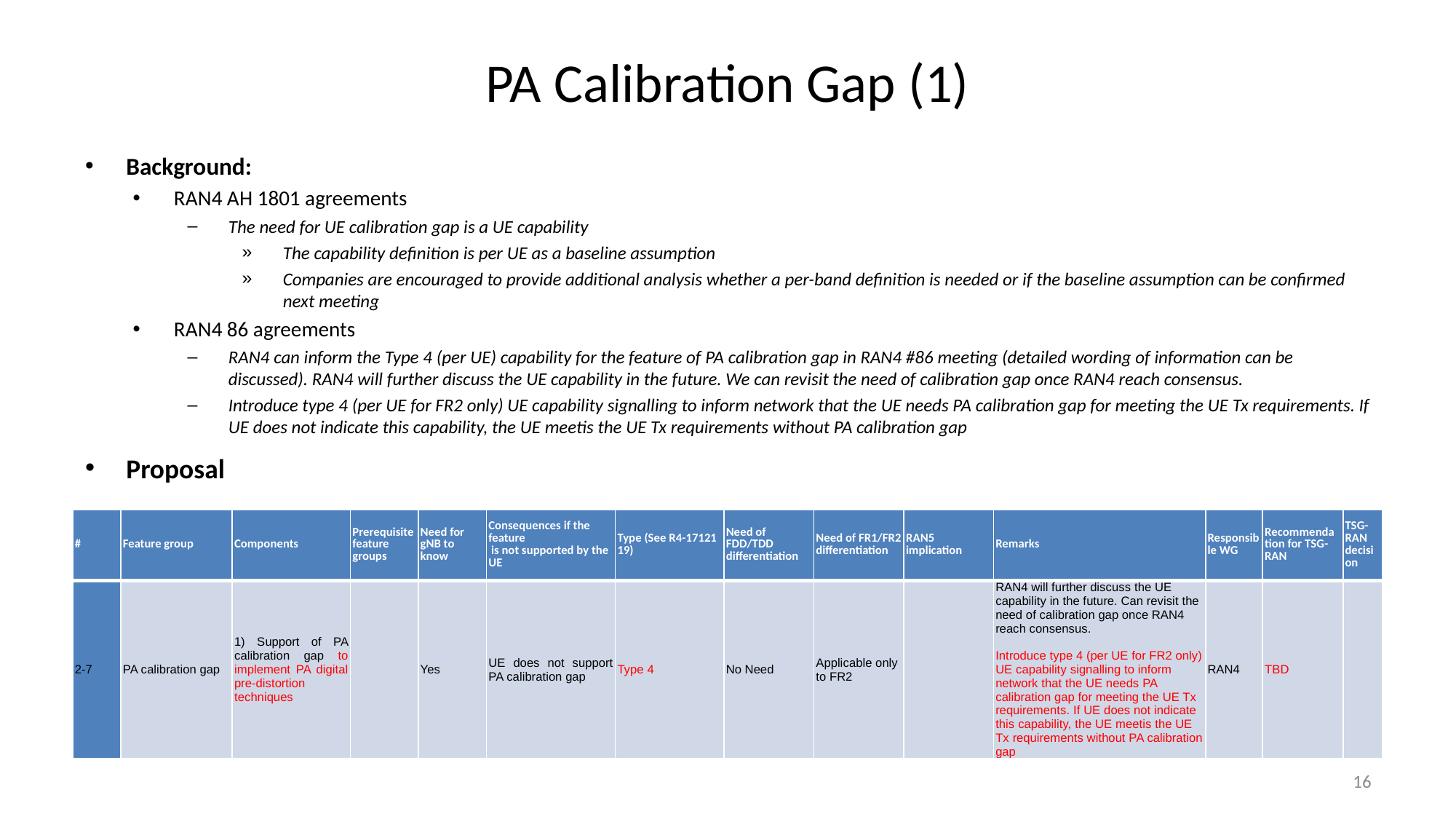

# PA Calibration Gap (1)
Background:
RAN4 AH 1801 agreements
The need for UE calibration gap is a UE capability
The capability definition is per UE as a baseline assumption
Companies are encouraged to provide additional analysis whether a per-band definition is needed or if the baseline assumption can be confirmed next meeting
RAN4 86 agreements
RAN4 can inform the Type 4 (per UE) capability for the feature of PA calibration gap in RAN4 #86 meeting (detailed wording of information can be discussed). RAN4 will further discuss the UE capability in the future. We can revisit the need of calibration gap once RAN4 reach consensus.
Introduce type 4 (per UE for FR2 only) UE capability signalling to inform network that the UE needs PA calibration gap for meeting the UE Tx requirements. If UE does not indicate this capability, the UE meetis the UE Tx requirements without PA calibration gap
Proposal

| # | Feature group | Components | Prerequisite feature groups | Need for gNB to know | Consequences if the feature is not supported by the UE | Type (See R4-17121 19) | Need of FDD/TDD differentiation | Need of FR1/FR2 differentiation | RAN5 implication | Remarks | Responsible WG | Recommendation for TSG-RAN | TSG-RAN decision |
| --- | --- | --- | --- | --- | --- | --- | --- | --- | --- | --- | --- | --- | --- |
| 2-7 | PA calibration gap | 1) Support of PA calibration gap to implement PA digital pre-distortion techniques |  | Yes | UE does not support PA calibration gap | Type 4 | No Need | Applicable only to FR2 |  | RAN4 will further discuss the UE capability in the future. Can revisit the need of calibration gap once RAN4 reach consensus. Introduce type 4 (per UE for FR2 only) UE capability signalling to inform network that the UE needs PA calibration gap for meeting the UE Tx requirements. If UE does not indicate this capability, the UE meetis the UE Tx requirements without PA calibration gap | RAN4 | TBD |  |
16